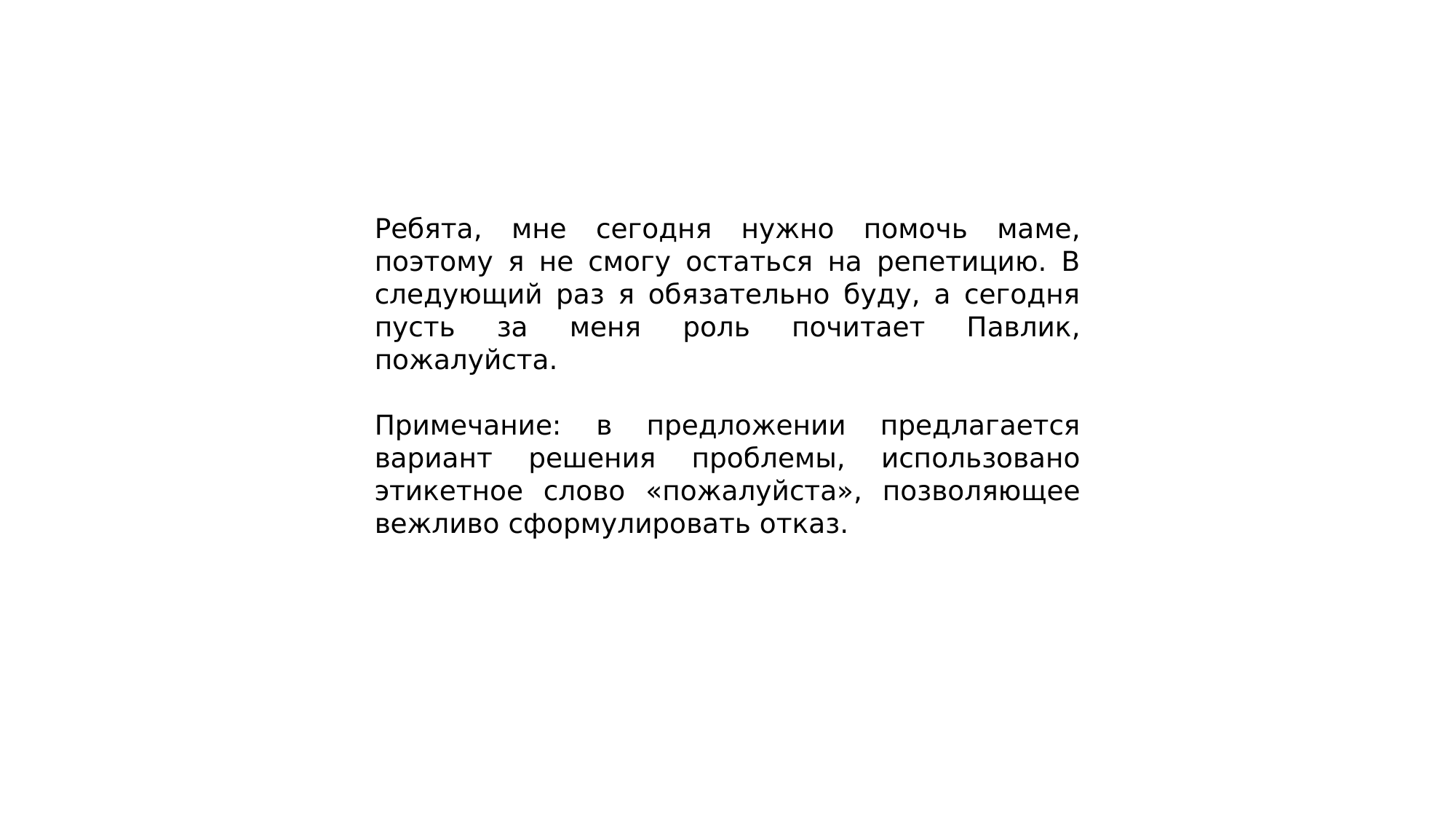

Ребята, мне сегодня нужно помочь маме, поэтому я не смогу остаться на репетицию. В следующий раз я обязательно буду, а сегодня пусть за меня роль почитает Павлик, пожалуйста.

Примечание: в предложении предлагается вариант решения проблемы, использовано этикетное слово «пожалуйста», позволяющее вежливо сформулировать отказ.